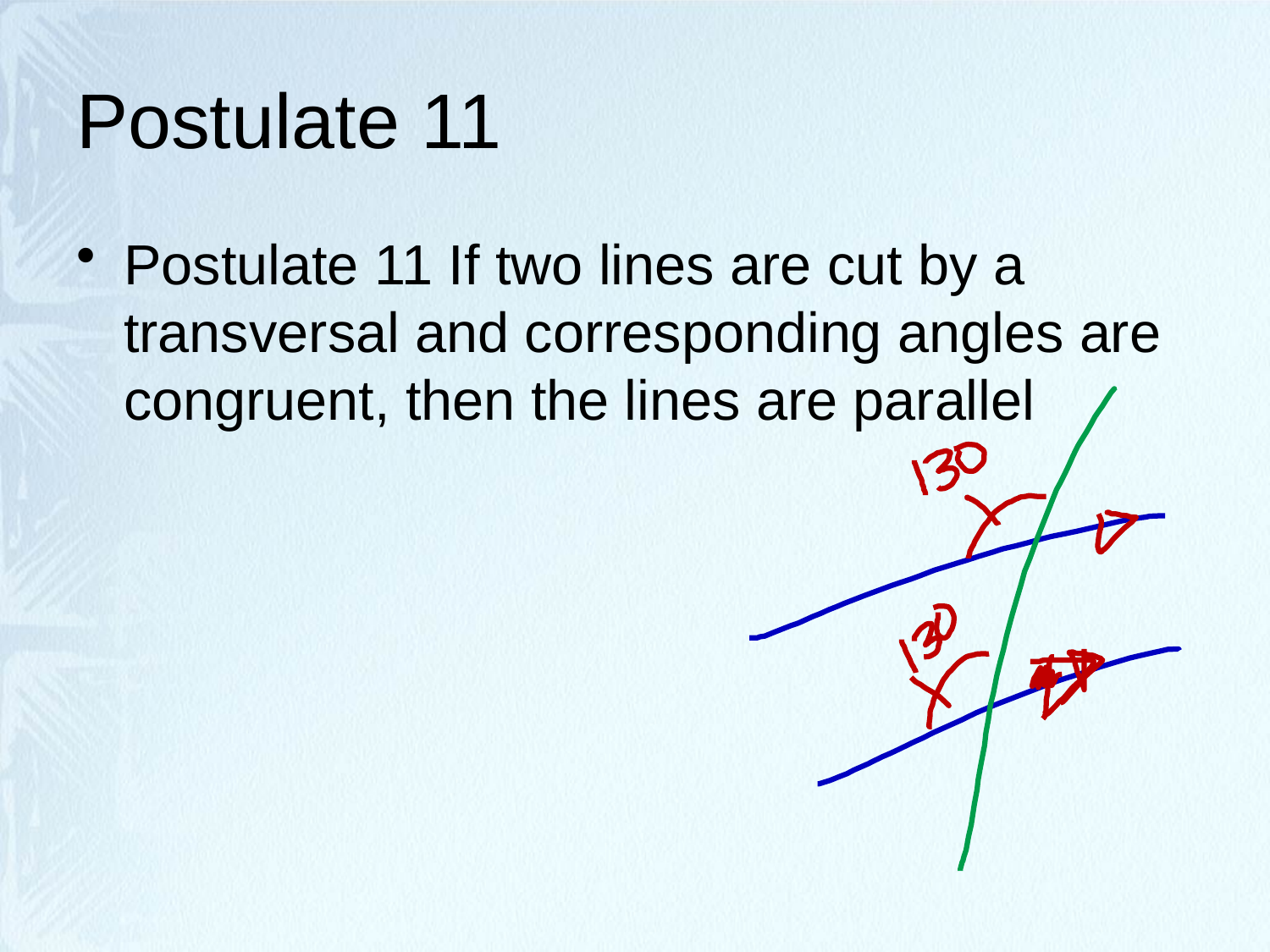

# Postulate 11
Postulate 11 If two lines are cut by a transversal and corresponding angles are congruent, then the lines are parallel